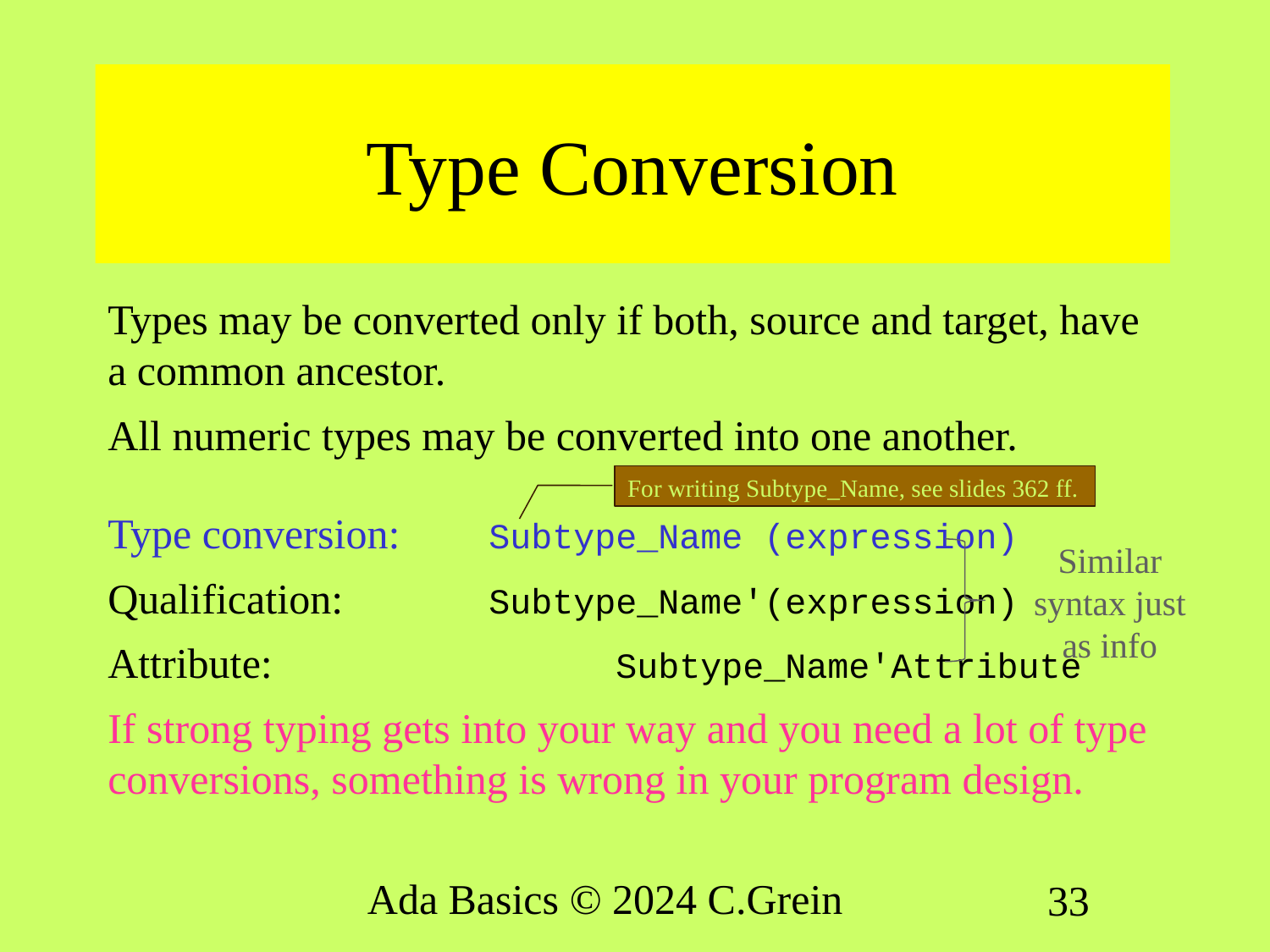

# Type Conversion
Types may be converted only if both, source and target, have a common ancestor.
All numeric types may be converted into one another.

Type conversion:	Subtype_Name (expression)
Qualification:		Subtype_Name'(expression)
Attribute:			Subtype_Name'Attribute
If strong typing gets into your way and you need a lot of type conversions, something is wrong in your program design.
For writing Subtype_Name, see slides 362 ff.
Similar syntax just as info

Ada Basics © 2024 C.Grein
33